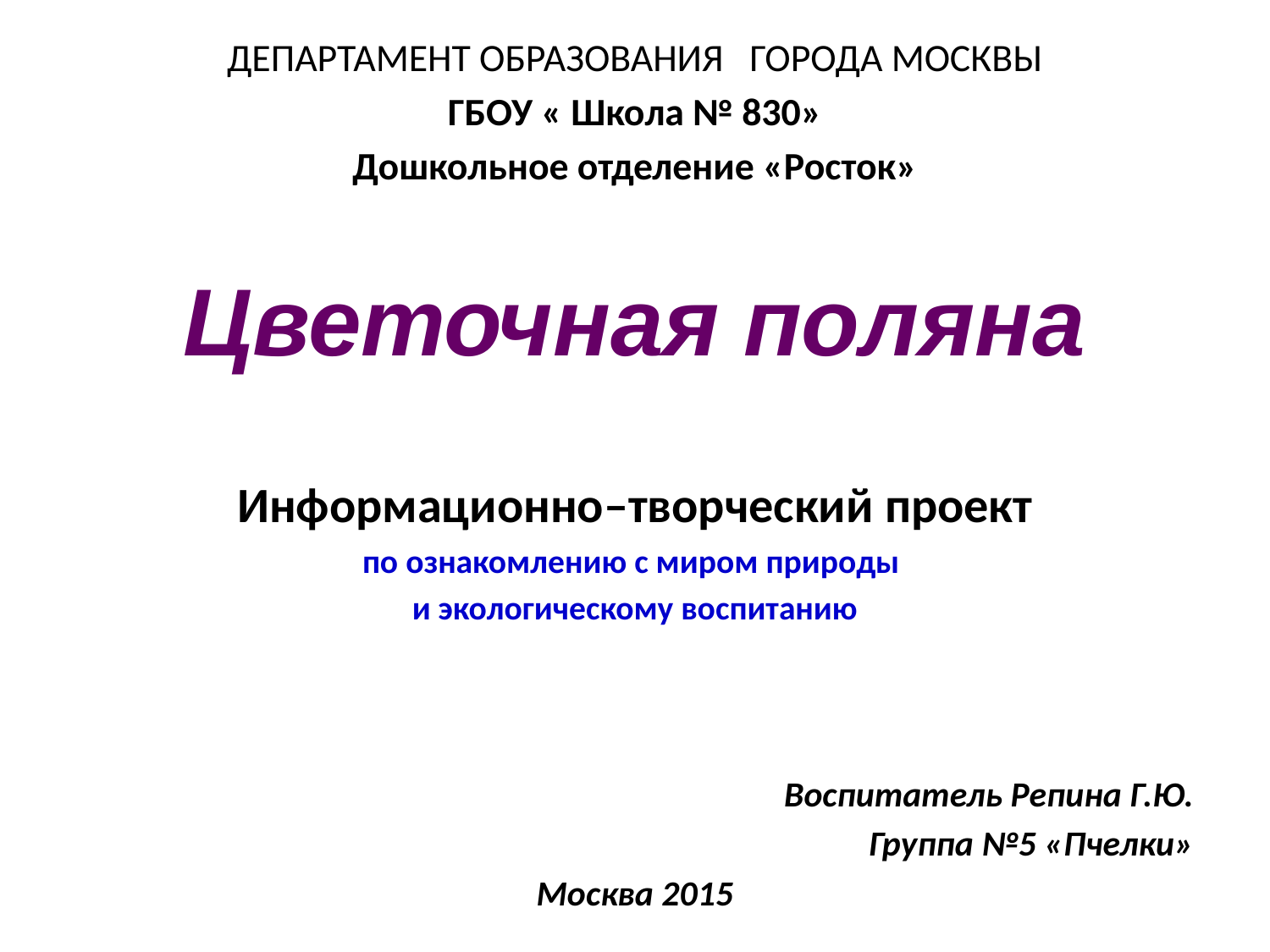

ДЕПАРТАМЕНТ ОБРАЗОВАНИЯ   ГОРОДА МОСКВЫ
ГБОУ « Школа № 830»
Дошкольное отделение «Росток»

Цветочная поляна

Информационно–творческий проект
по ознакомлению с миром природы
и экологическому воспитанию

Воспитатель Репина Г.Ю.
Группа №5 «Пчелки»
Москва 2015